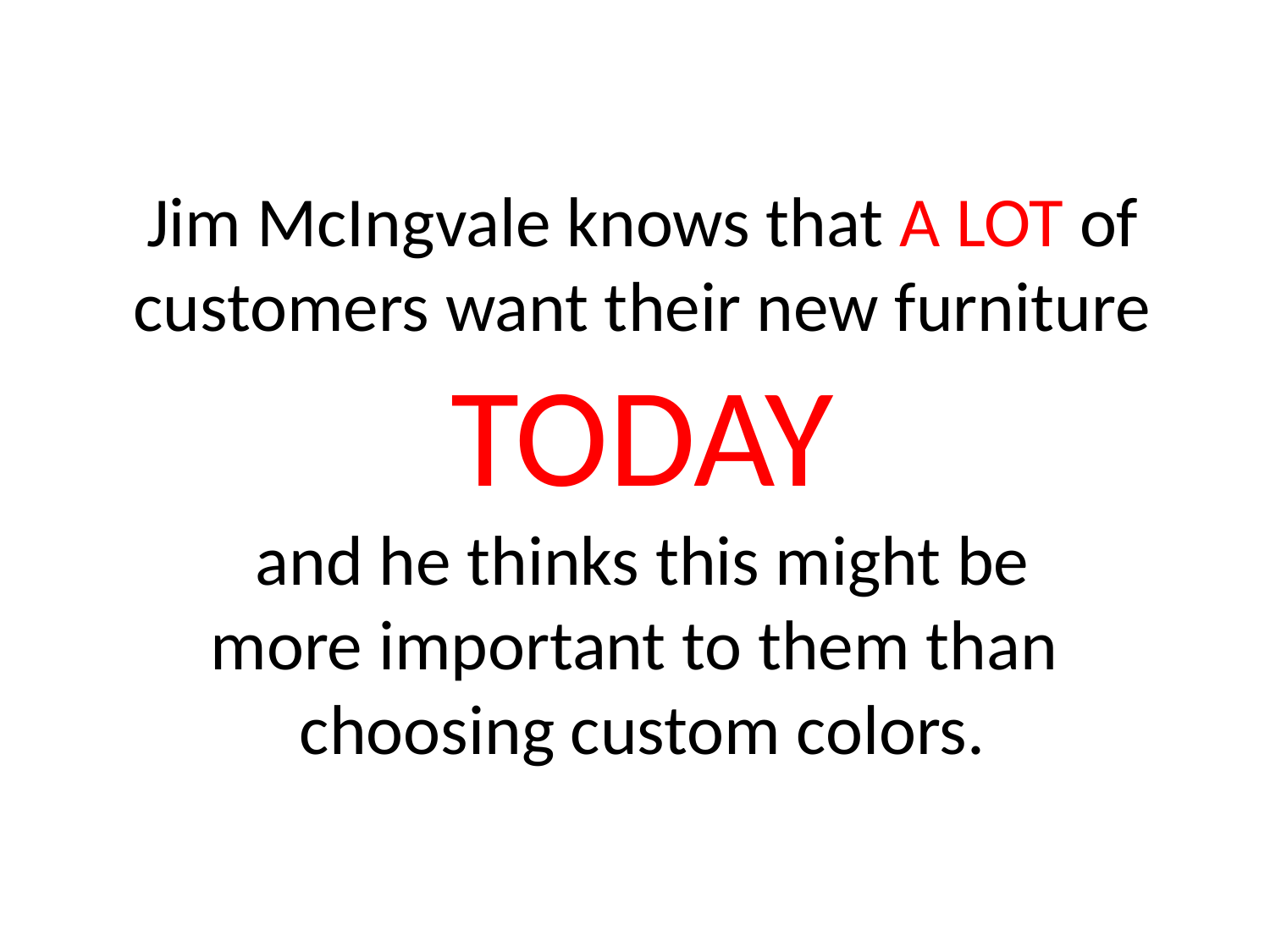

Jim McIngvale knows that A LOT of customers want their new furniture
TODAY
and he thinks this might be
more important to them than
choosing custom colors.
He was right.